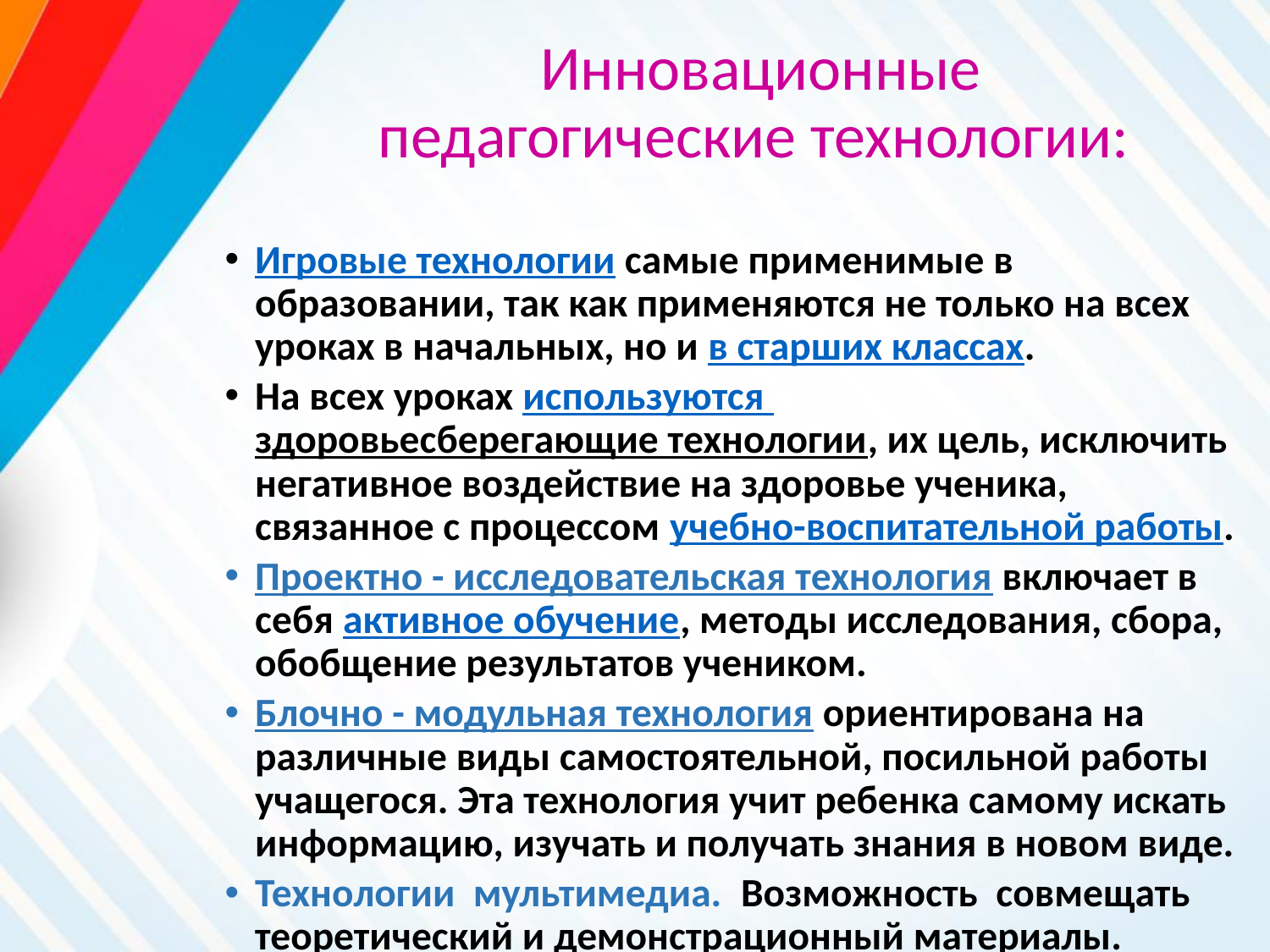

# Инновационные педагогические технологии:

Игровые технологии самые применимые в образовании, так как применяются не только на всех уроках в начальных, но и в старших классах.
На всех уроках используются здоровьесберегающие технологии, их цель, исключить негативное воздействие на здоровье ученика, связанное с процессом учебно-воспитательной работы.
Проектно - исследовательская технология включает в себя активное обучение, методы исследования, сбора, обобщение результатов учеником.
Блочно - модульная технология ориентирована на различные виды самостоятельной, посильной работы учащегося. Эта технология учит ребенка самому искать информацию, изучать и получать знания в новом виде.
Технологии  мультимедиа.  Возможность  совмещать теоретический и демонстрационный материалы.